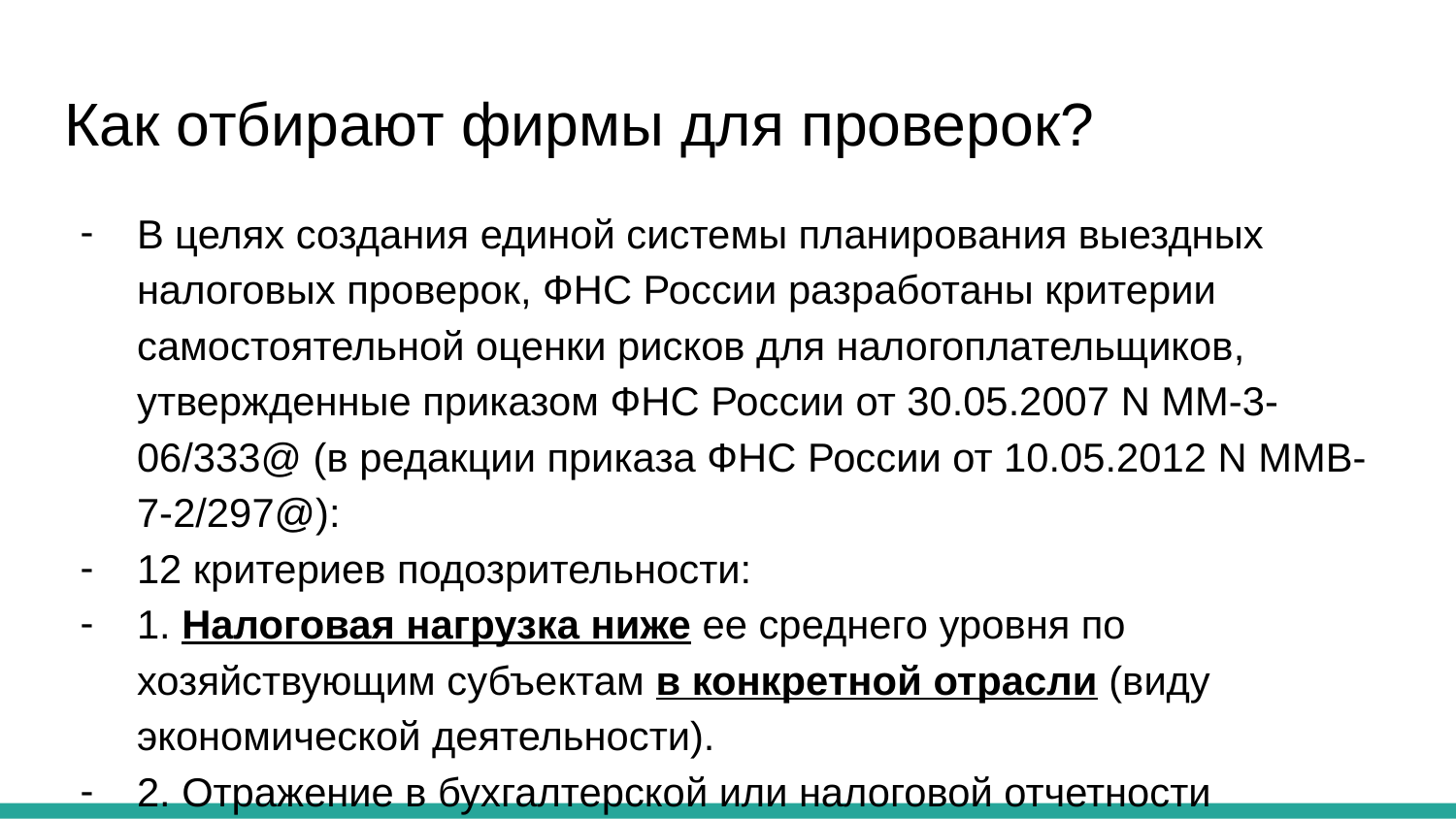

# Как отбирают фирмы для проверок?
В целях создания единой системы планирования выездных налоговых проверок, ФНС России разработаны критерии самостоятельной оценки рисков для налогоплательщиков, утвержденные приказом ФНС России от 30.05.2007 N ММ-3-06/333@ (в редакции приказа ФНС России от 10.05.2012 N ММВ-7-2/297@):
12 критериев подозрительности:
1. Налоговая нагрузка ниже ее среднего уровня по хозяйствующим субъектам в конкретной отрасли (виду экономической деятельности).
2. Отражение в бухгалтерской или налоговой отчетности убытков на протяжении нескольких налоговых периодов.